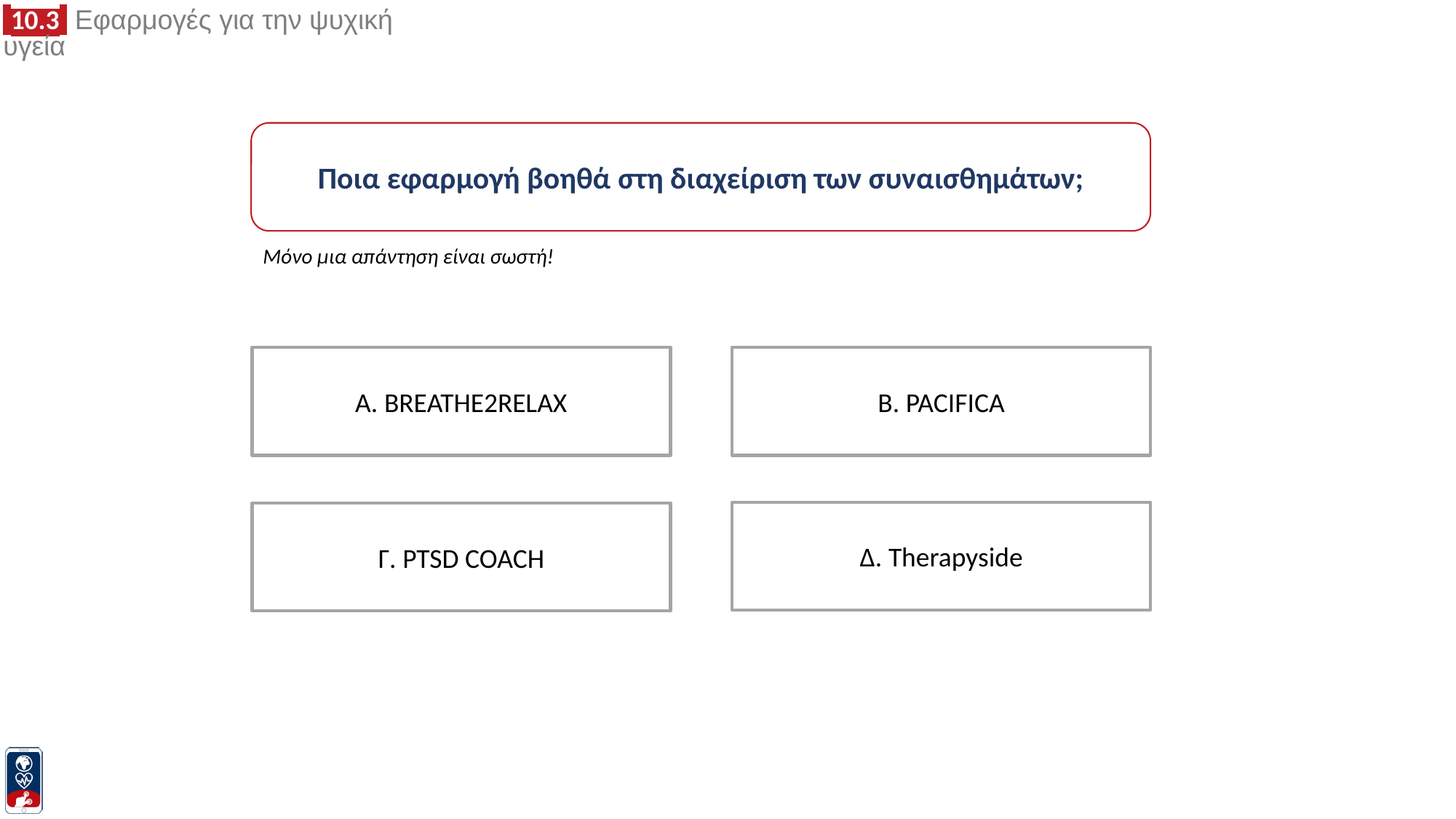

Ποια εφαρμογή βοηθά στη διαχείριση των συναισθημάτων;
Μόνο μια απάντηση είναι σωστή!
Β. PACIFICA
Α. BREATHE2RELAX
Δ. Therapyside
Γ. PTSD COACH